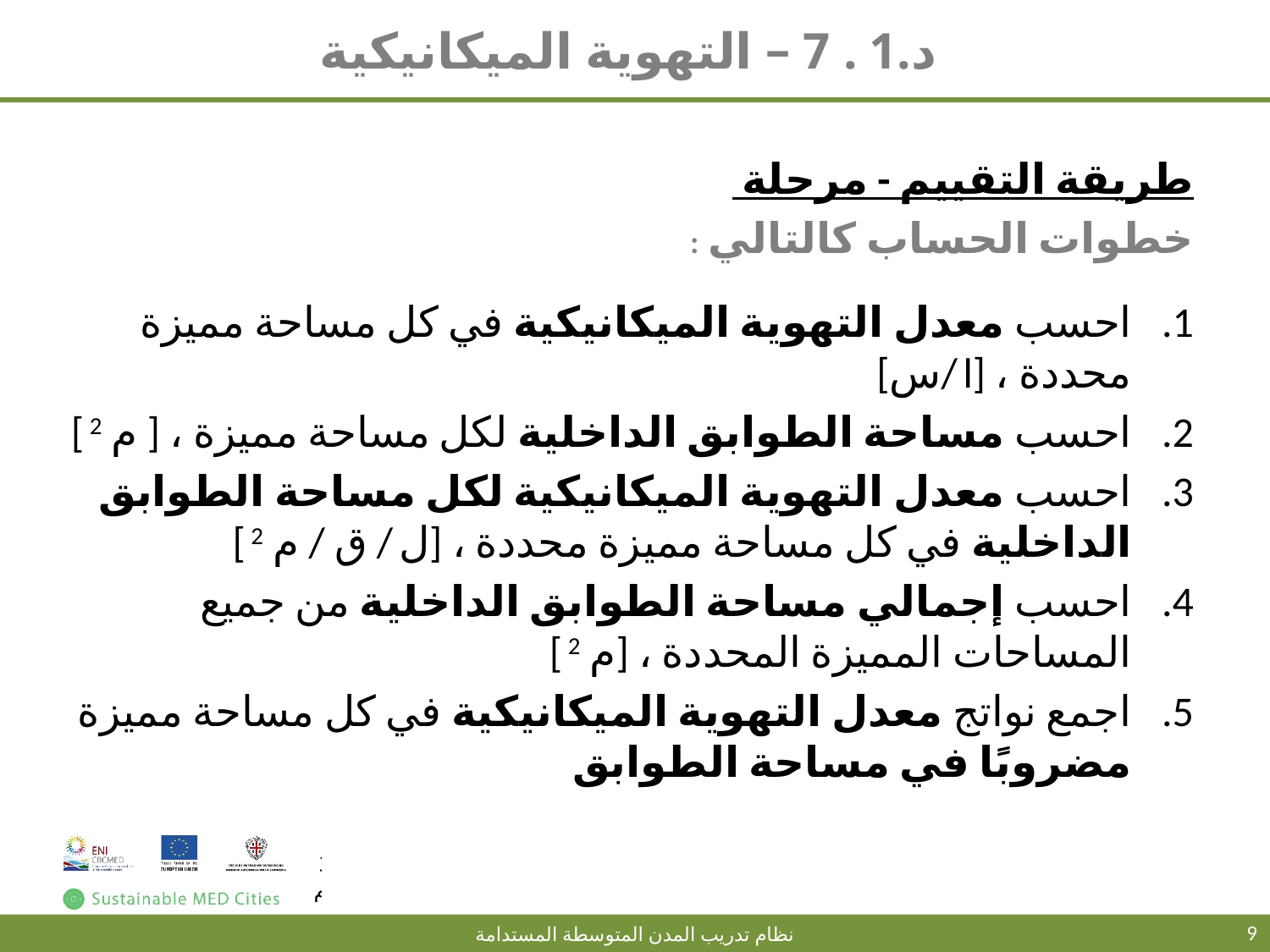

د.1 . 7 – التهوية الميكانيكية
طريقة التقييم - مرحلة
خطوات الحساب كالتالي :

احسب معدل التهوية الميكانيكية في كل مساحة مميزة محددة ، [l /س]
احسب مساحة الطوابق الداخلية لكل مساحة مميزة ، [ م 2 ]
احسب معدل التهوية الميكانيكية لكل مساحة الطوابق الداخلية في كل مساحة مميزة محددة ، [ل / ق / م 2 ]
احسب إجمالي مساحة الطوابق الداخلية من جميع المساحات المميزة المحددة ، [م 2 ]
اجمع نواتج معدل التهوية الميكانيكية في كل مساحة مميزة مضروبًا في مساحة الطوابق

9